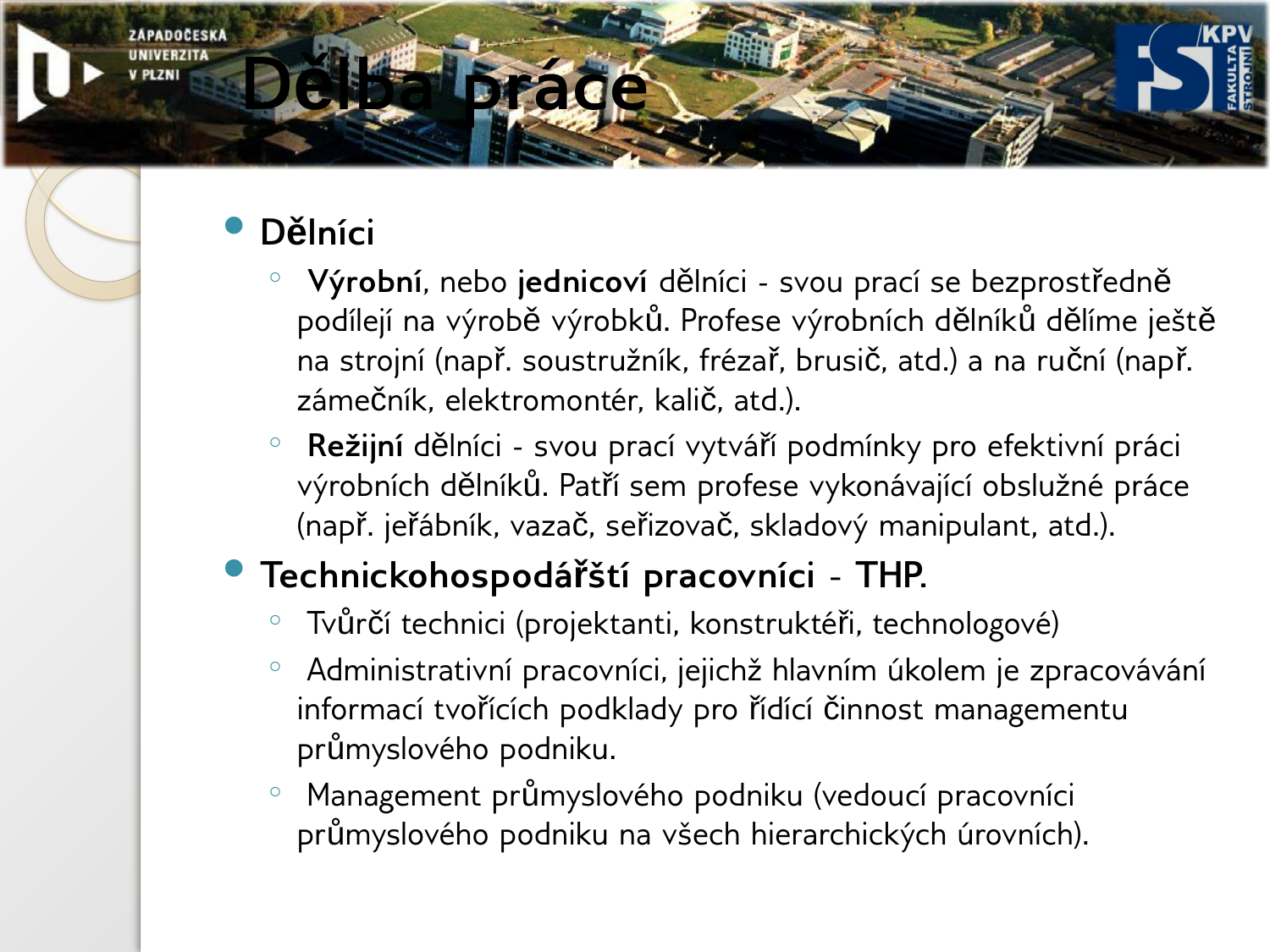

# Dělba práce
Dělníci
 Výrobní, nebo jednicoví dělníci - svou prací se bezprostředně podílejí na výrobě výrobků. Profese výrobních dělníků dělíme ještě na strojní (např. soustružník, frézař, brusič, atd.) a na ruční (např. zámečník, elektromontér, kalič, atd.).
 Režijní dělníci - svou prací vytváří podmínky pro efektivní práci výrobních dělníků. Patří sem profese vykonávající obslužné práce (např. jeřábník, vazač, seřizovač, skladový manipulant, atd.).
Technickohospodářští pracovníci - THP.
 Tvůrčí technici (projektanti, konstruktéři, technologové)
 Administrativní pracovníci, jejichž hlavním úkolem je zpracovávání informací tvořících podklady pro řídící činnost managementu průmyslového podniku.
 Management průmyslového podniku (vedoucí pracovníci průmyslového podniku na všech hierarchických úrovních).